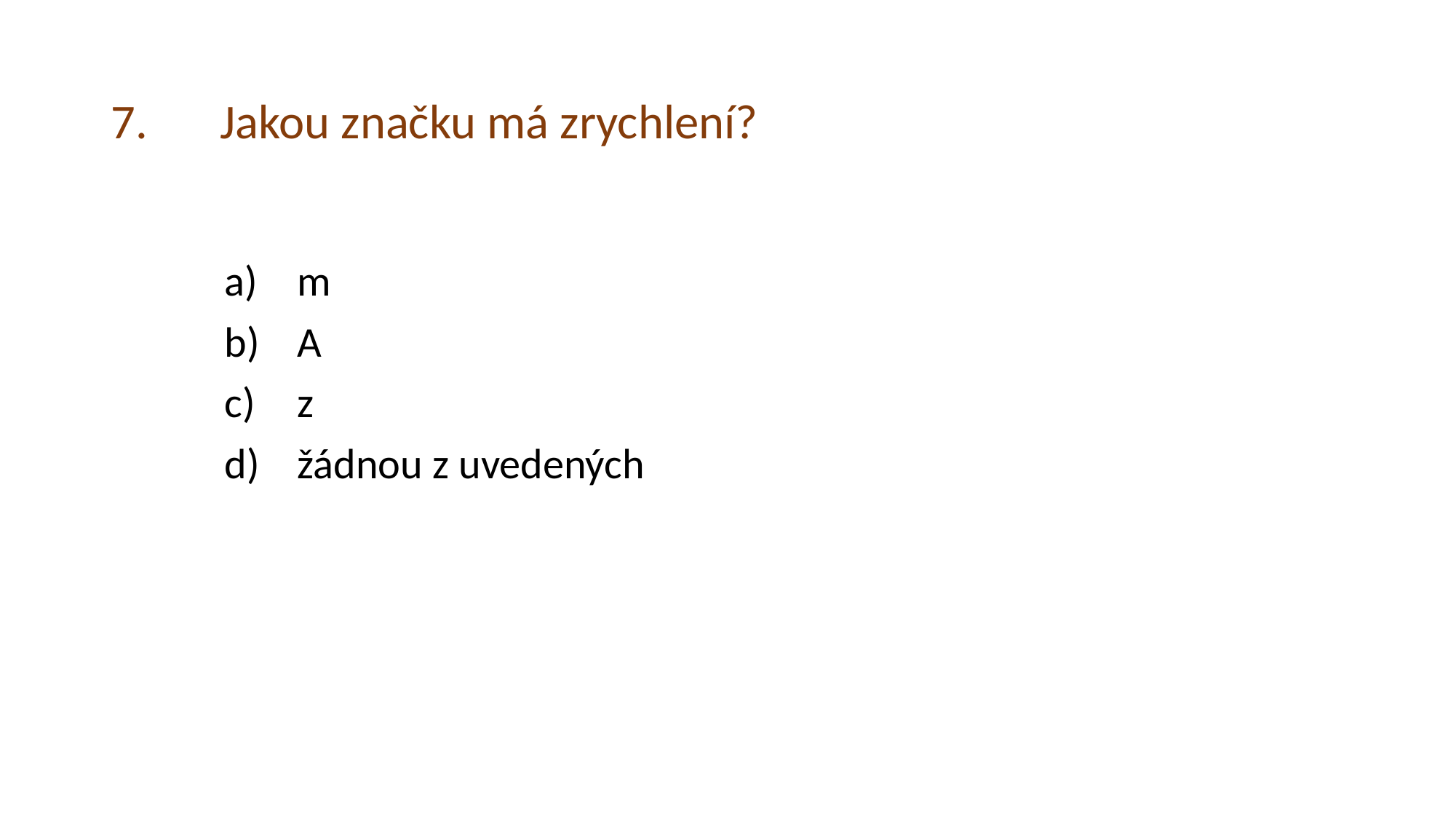

# 7.	Jakou značku má zrychlení?
m
A
z
žádnou z uvedených